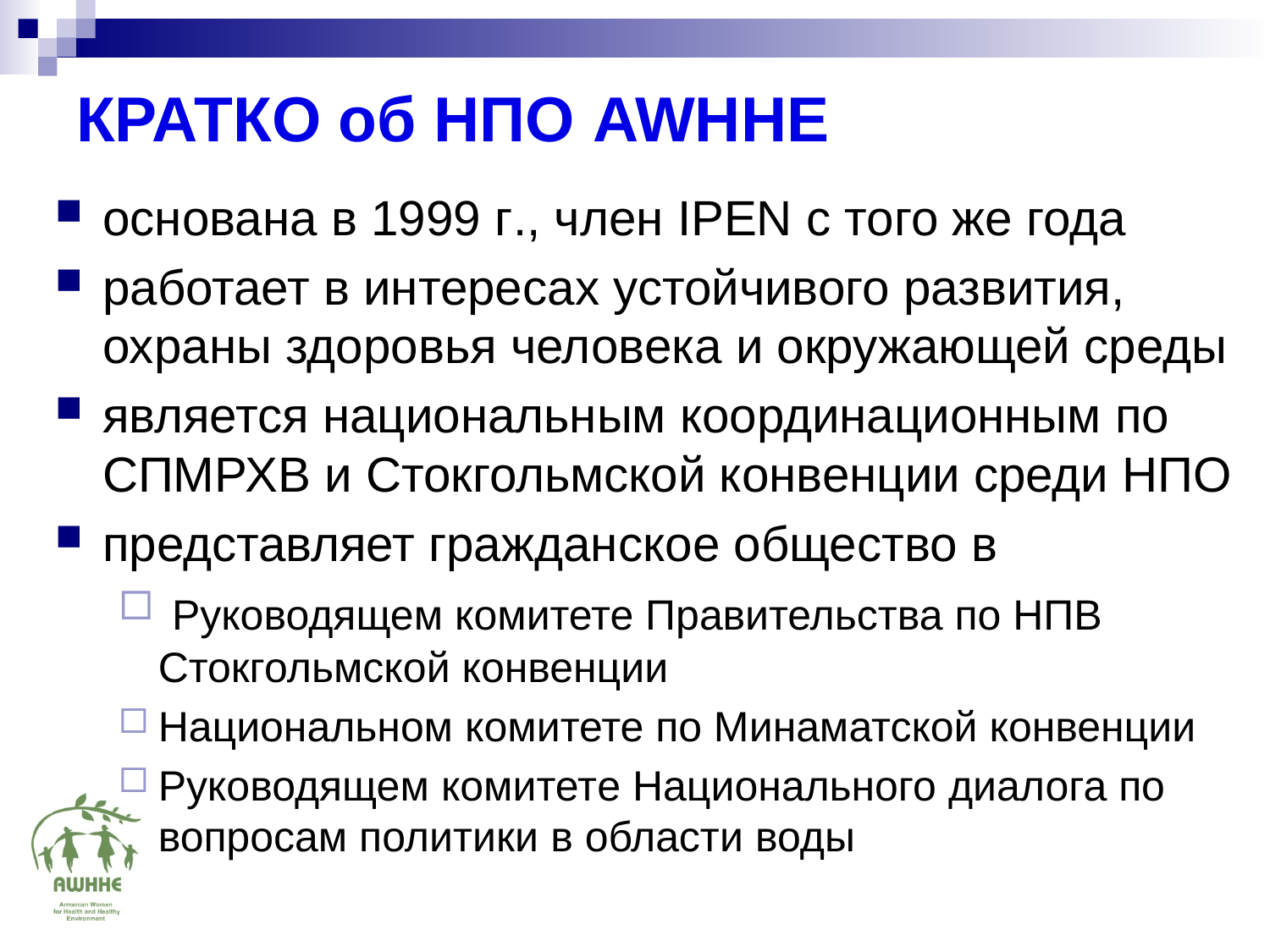

# КРАТКО об НПО AWHHE
основана в 1999 г., член IPEN с того же года
работает в интересах устойчивого развития, охраны здоровья человека и окружающей среды
является национальным координационным по СПМРХВ и Стокгольмской конвенции среди НПО
представляет гражданское общество в
 Руководящем комитете Правительства по НПВ Стокгольмской конвенции
Национальном комитете по Минаматской конвенции
Руководящем комитете Национального диалога по вопросам политики в области воды